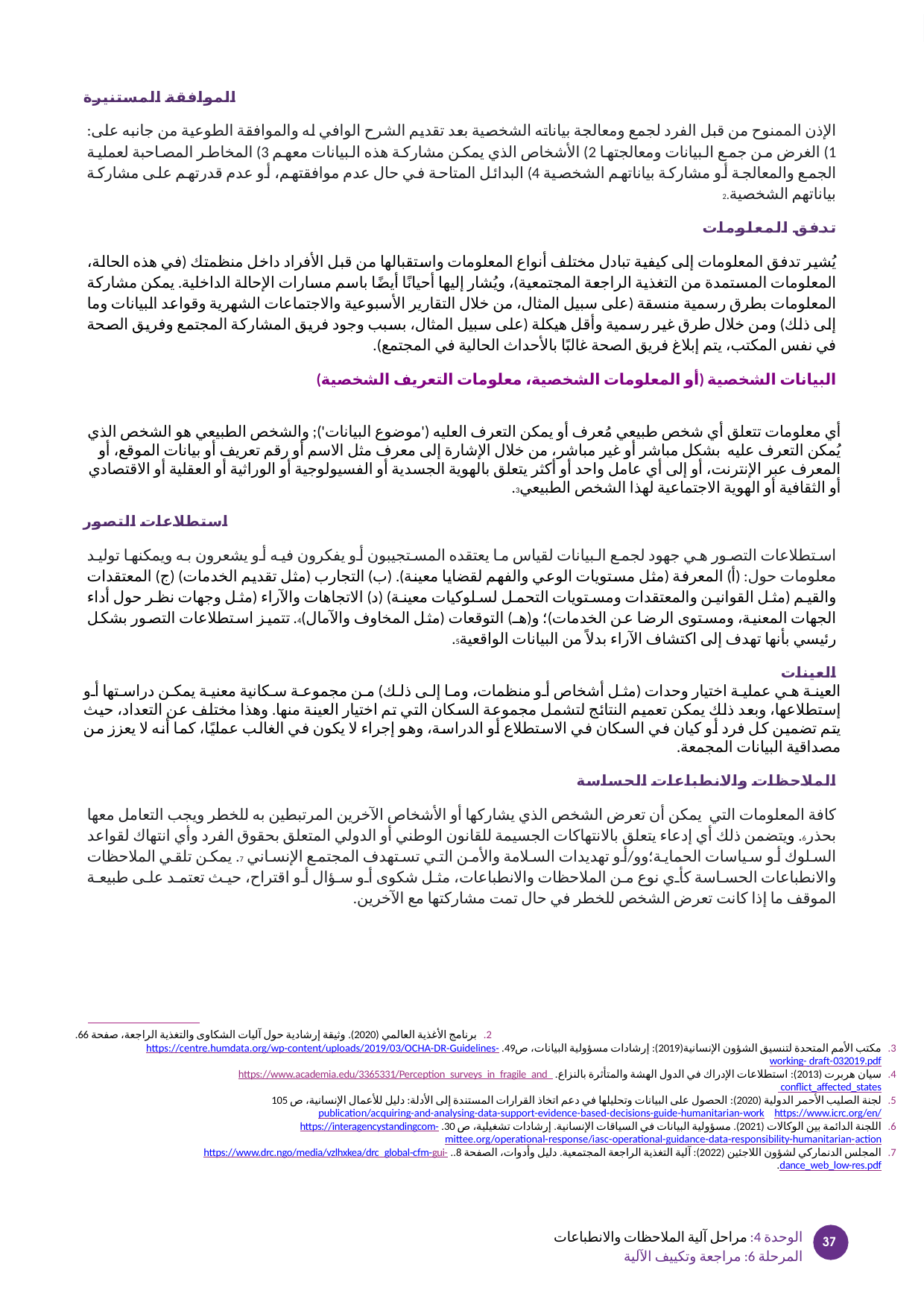

الموافقة المستنيرة
الإذن الممنوح من قبل الفرد لجمع ومعالجة بياناته الشخصية بعد تقديم الشرح الوافي له والموافقة الطوعية من جانبه على: 1) الغرض من جمع البيانات ومعالجتها 2) الأشخاص الذي يمكن مشاركة هذه البيانات معهم 3) المخاطر المصاحبة لعملية الجمع والمعالجة أو مشاركة بياناتهم الشخصية 4) البدائل المتاحة في حال عدم موافقتهم، أو عدم قدرتهم على مشاركة بياناتهم الشخصية.2
تدفق المعلومات
يُشير تدفق المعلومات إلى كيفية تبادل مختلف أنواع المعلومات واستقبالها من قبل الأفراد داخل منظمتك (في هذه الحالة، المعلومات المستمدة من التغذية الراجعة المجتمعية)، ويُشار إليها أحيانًا أيضًا باسم مسارات الإحالة الداخلية. يمكن مشاركة المعلومات بطرق رسمية منسقة (على سبيل المثال، من خلال التقارير الأسبوعية والاجتماعات الشهرية وقواعد البيانات وما إلى ذلك) ومن خلال طرق غير رسمية وأقل هيكلة (على سبيل المثال، بسبب وجود فريق المشاركة المجتمع وفريق الصحة في نفس المكتب، يتم إبلاغ فريق الصحة غالبًا بالأحداث الحالية في المجتمع).
البيانات الشخصية (أو المعلومات الشخصية، معلومات التعريف الشخصية)

أي معلومات تتعلق أي شخص طبيعي مُعرف أو يمكن التعرف العليه ('موضوع البيانات'); والشخص الطبيعي هو الشخص الذي يُمكن التعرف عليه  بشكل مباشر أو غير مباشر، من خلال الإشارة إلى معرف مثل الاسم أو رقم تعريف أو بيانات الموقع، أو المعرف عبر الإنترنت، أو إلى أي عامل واحد أو أكثر يتعلق بالهوية الجسدية أو الفسيولوجية أو الوراثية أو العقلية أو الاقتصادي أو الثقافية أو الهوية الاجتماعية لهذا الشخص الطبيعي3.
استطلاعات التصور
استطلاعات التصور هي جهود لجمع البيانات لقياس ما يعتقده المستجيبون أو يفكرون فيه أو يشعرون به ويمكنها توليد معلومات حول: (أ) المعرفة (مثل مستويات الوعي والفهم لقضايا معينة). (ب) التجارب (مثل تقديم الخدمات) (ج) المعتقدات والقيم (مثل القوانين والمعتقدات ومستويات التحمل لسلوكيات معينة) (د) الاتجاهات والآراء (مثل وجهات نظر حول أداء الجهات المعنية، ومستوى الرضا عن الخدمات)؛ و(هـ) التوقعات (مثل المخاوف والآمال)4. تتميز استطلاعات التصور بشكل رئيسي بأنها تهدف إلى اكتشاف الآراء بدلاً من البيانات الواقعية5.
العينات
العينة هي عملية اختيار وحدات (مثل أشخاص أو منظمات، وما إلى ذلك) من مجموعة سكانية معنية يمكن دراستها أو إستطلاعها، وبعد ذلك يمكن تعميم النتائج لتشمل مجموعة السكان التي تم اختيار العينة منها. وهذا مختلف عن التعداد، حيث يتم تضمين كل فرد أو كيان في السكان في الاستطلاع أو الدراسة، وهو إجراء لا يكون في الغالب عمليًا، كما أنه لا يعزز من مصداقية البيانات المجمعة.
الملاحظات والانطباعات الحساسة
كافة المعلومات التي  يمكن أن تعرض الشخص الذي يشاركها أو الأشخاص الآخرين المرتبطين به للخطر ويجب التعامل معها بحذر6. ويتضمن ذلك أي إدعاء يتعلق بالانتهاكات الجسيمة للقانون الوطني أو الدولي المتعلق بحقوق الفرد وأي انتهاك لقواعد السلوك أو سياسات الحماية؛وو/أو تهديدات السلامة والأمن التي تستهدف المجتمع الإنساني 7. يمكن تلقي الملاحظات والانطباعات الحساسة كأي نوع من الملاحظات والانطباعات، مثل شكوى أو سؤال أو اقتراح، حيث تعتمد على طبيعة الموقف ما إذا كانت تعرض الشخص للخطر في حال تمت مشاركتها مع الآخرين.

برنامج الأغذية العالمي (2020). وثيقة إرشادية حول آليات الشكاوى والتغذية الراجعة، صفحة 66.
مكتب الأمم المتحدة لتنسيق الشؤون الإنسانية(2019): إرشادات مسؤولية البيانات، ص49. https://centre.humdata.org/wp-content/uploads/2019/03/OCHA-DR-Guidelines-working- draft-032019.pdf
سيان هربرت (2013): استطلاعات الإدراك في الدول الهشة والمتأثرة بالنزاع. https://www.academia.edu/3365331/Perception_surveys_in_fragile_and_ conflict_affected_states
لجنة الصليب الأحمر الدولية (2020): الحصول على البيانات وتحليلها في دعم اتخاذ القرارات المستندة إلى الأدلة: دليل للأعمال الإنسانية، ص 105
https://www.icrc.org/en/ publication/acquiring-and-analysing-data-support-evidence-based-decisions-guide-humanitarian-work
اللجنة الدائمة بين الوكالات (2021). مسؤولية البيانات في السياقات الإنسانية. إرشادات تشغيلية، ص 30. https://interagencystandingcom- mittee.org/operational-response/iasc-operational-guidance-data-responsibility-humanitarian-action
المجلس الدنماركي لشؤون اللاجئين (2022): آلية التغذية الراجعة المجتمعية. دليل وأدوات، الصفحة 8.. https://www.drc.ngo/media/vzlhxkea/drc_global-cfm-gui- dance_web_low-res.pdf.

الوحدة 4: مراحل آلية الملاحظات والانطباعات
المرحلة 6: مراجعة وتكييف الآلية

37